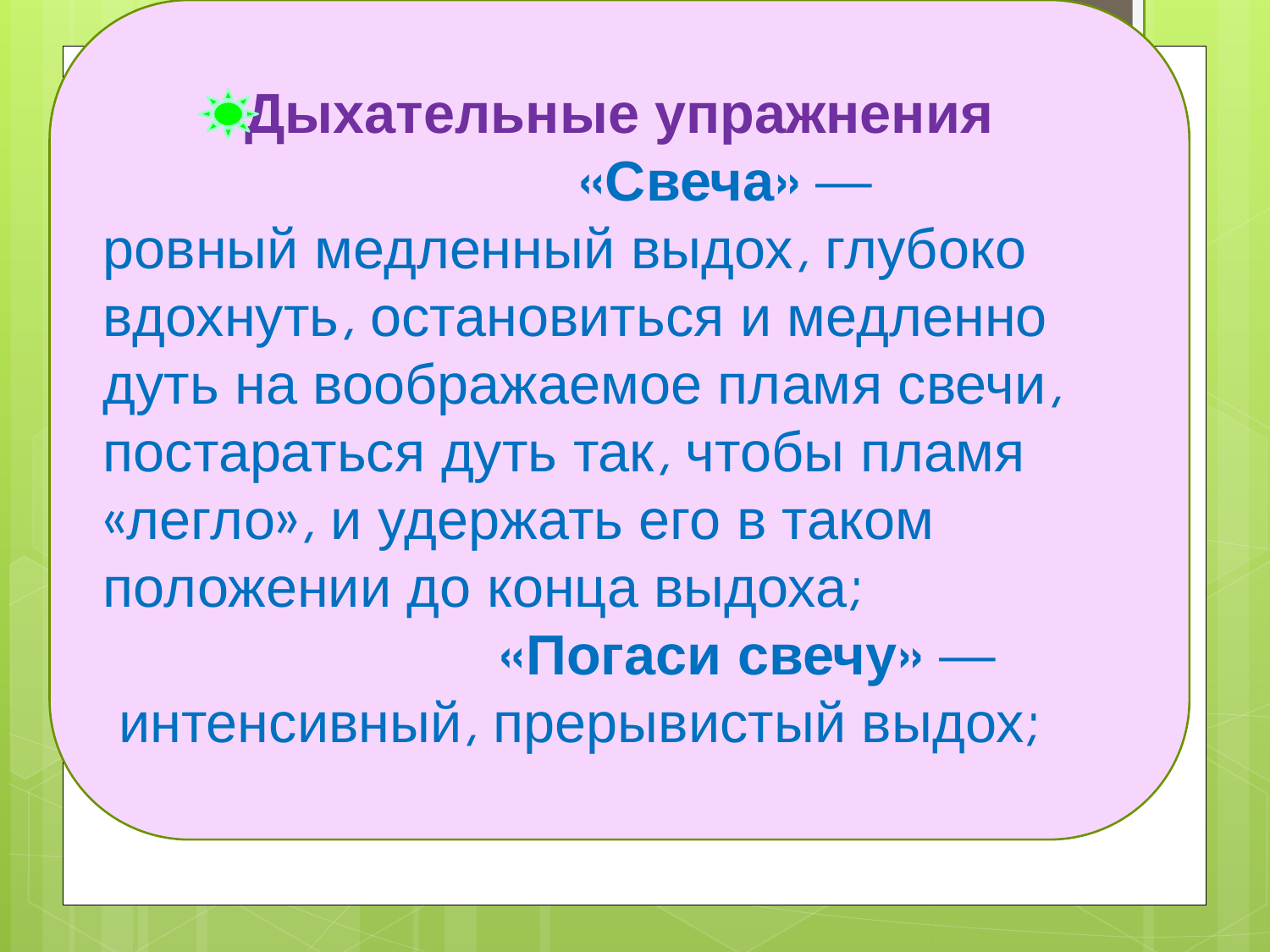

Дыхательные упражнения
                              «Свеча» —
ровный медленный выдох, глубоко вдохнуть, остановиться и медленно дуть на воображаемое пламя свечи, постараться дуть так, чтобы пламя «легло», и удержать его в таком положении до конца выдоха;
                         «Погаси свечу» —
 интенсивный, прерывистый выдох;

#